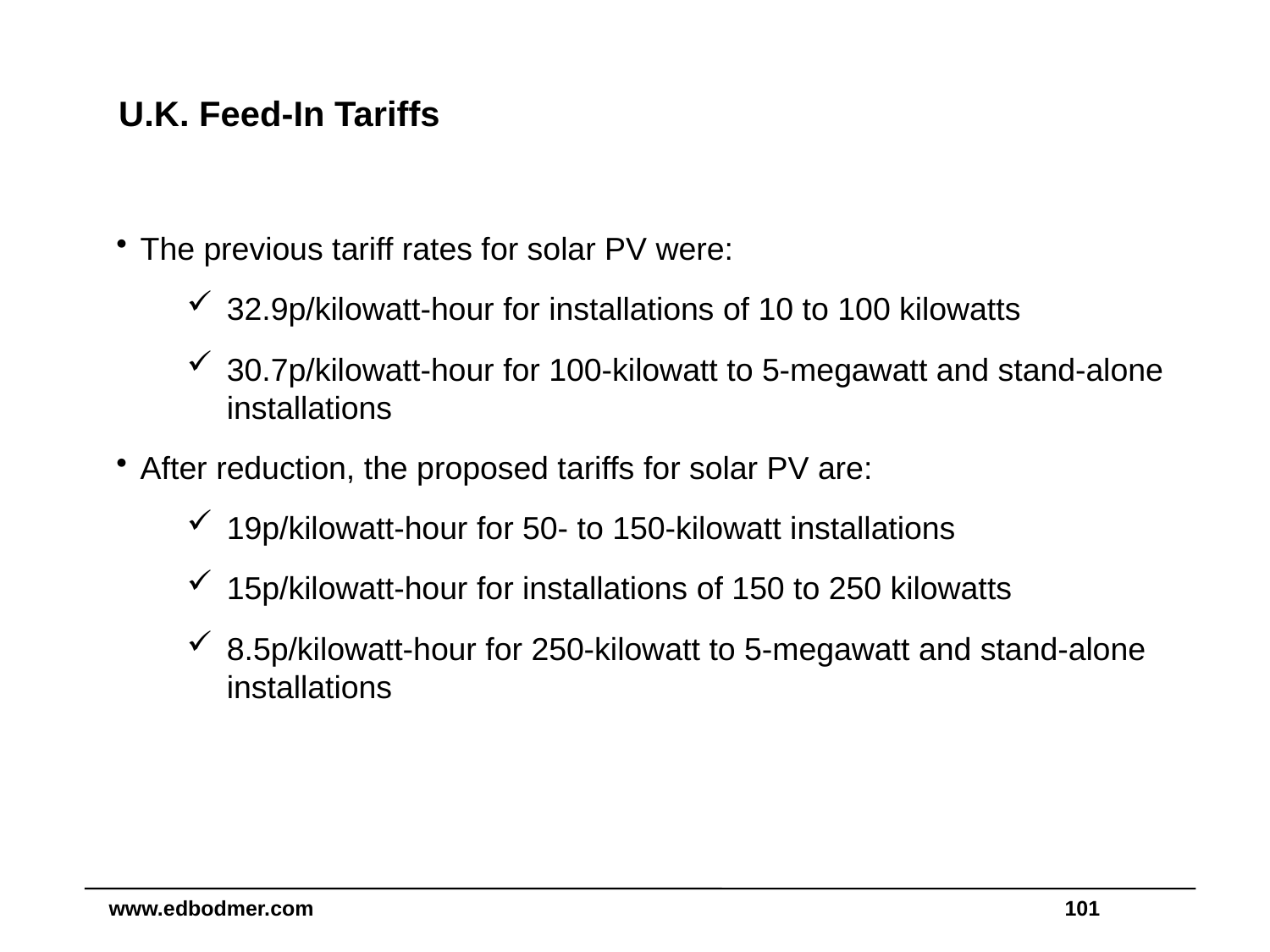

# U.K. Feed-In Tariffs
The previous tariff rates for solar PV were:
32.9p/kilowatt-hour for installations of 10 to 100 kilowatts
30.7p/kilowatt-hour for 100-kilowatt to 5-megawatt and stand-alone installations
After reduction, the proposed tariffs for solar PV are:
19p/kilowatt-hour for 50- to 150-kilowatt installations
15p/kilowatt-hour for installations of 150 to 250 kilowatts
8.5p/kilowatt-hour for 250-kilowatt to 5-megawatt and stand-alone installations